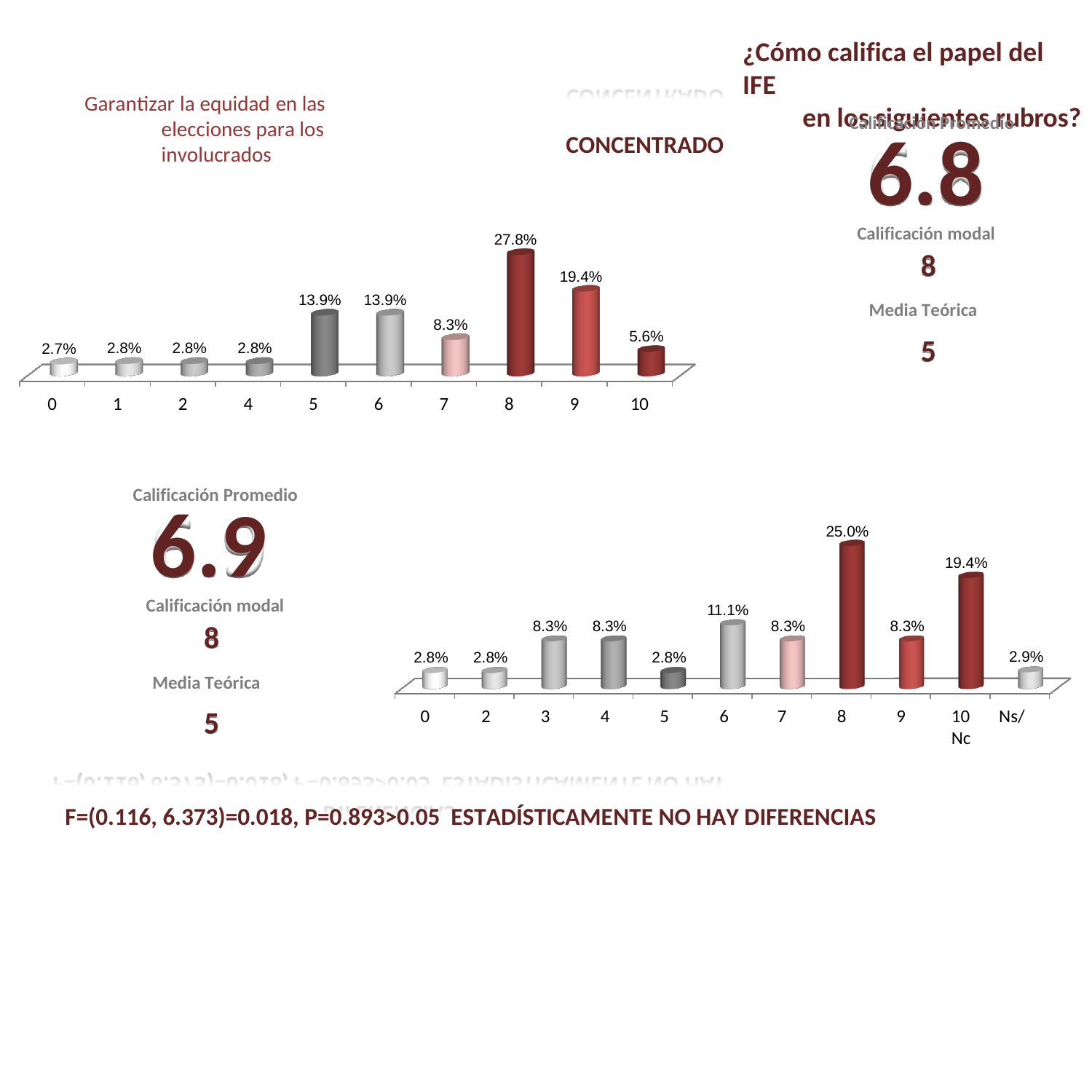

¿Cómo califica el papel del IFE
en los siguientes rubros?
CONCENTRADO

Garantizar la equidad en las elecciones para los involucrados

Calificación Promedio
6.8
Calificación modal

27.8%

8

Media Teórica

5
19.4%
13.9%
13.9%
8.3%

5.6%
2.8%
2.8%
2.8%
2.7%

0
1
2
4
5
6
7
8
9
10

Calificación Promedio
6.9
Calificación modal
25.0%

19.4%
11.1%

8.3%
8.3%
8.3%
8.3%
8

Media Teórica

5
2.9%
2.8%
2.8%
2.8%

0	2	3	4	5	6
7
8
9
10	Ns/Nc

F=(0.116, 6.373)=0.018, P=0.893>0.05  ESTADÍSTICAMENTE NO HAY DIFERENCIAS